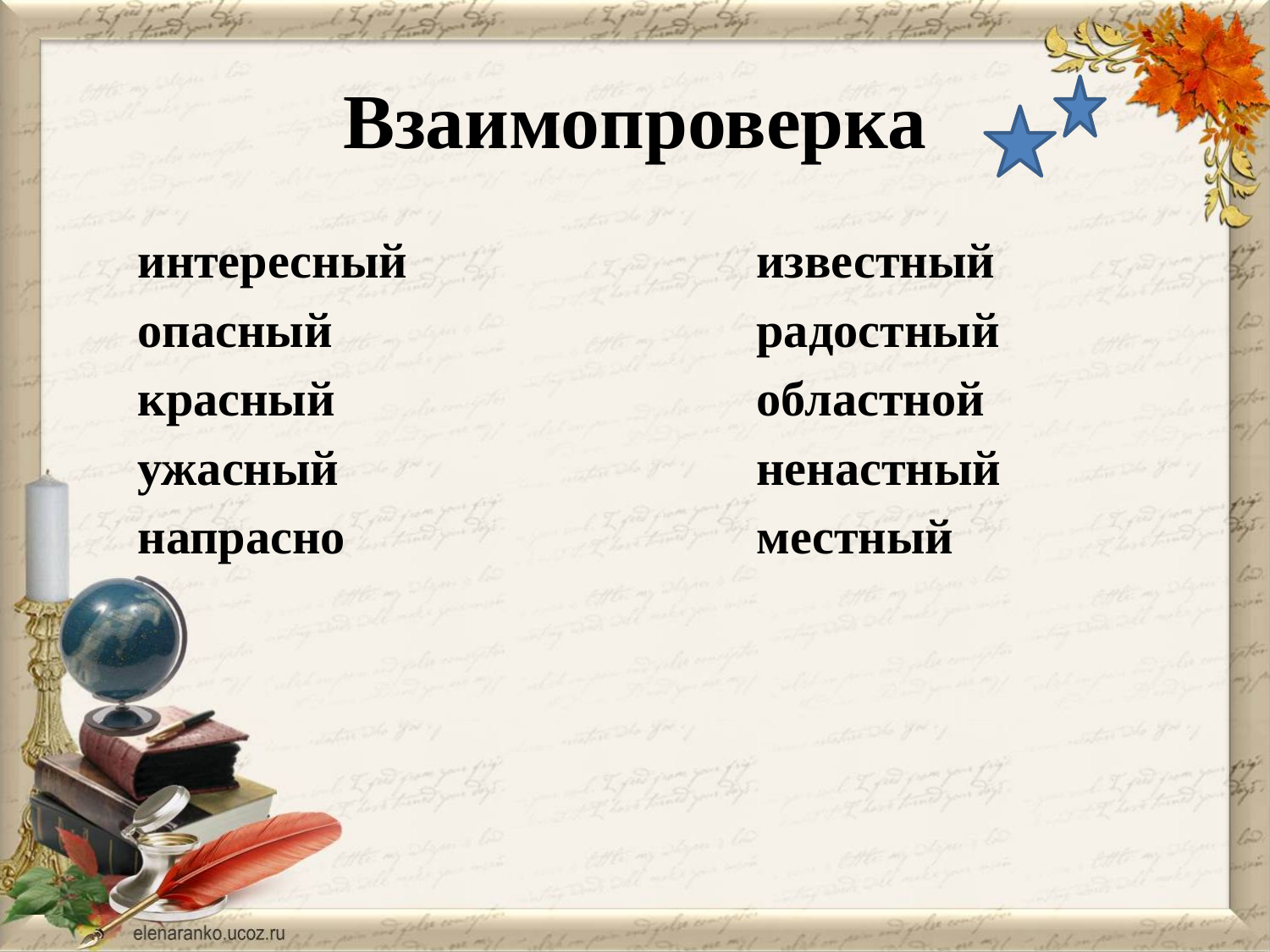

# Взаимопроверка

     интересный
     опасный
     красный
     ужасный
     напрасно
        известный
        радостный
        областной
        ненастный
        местный